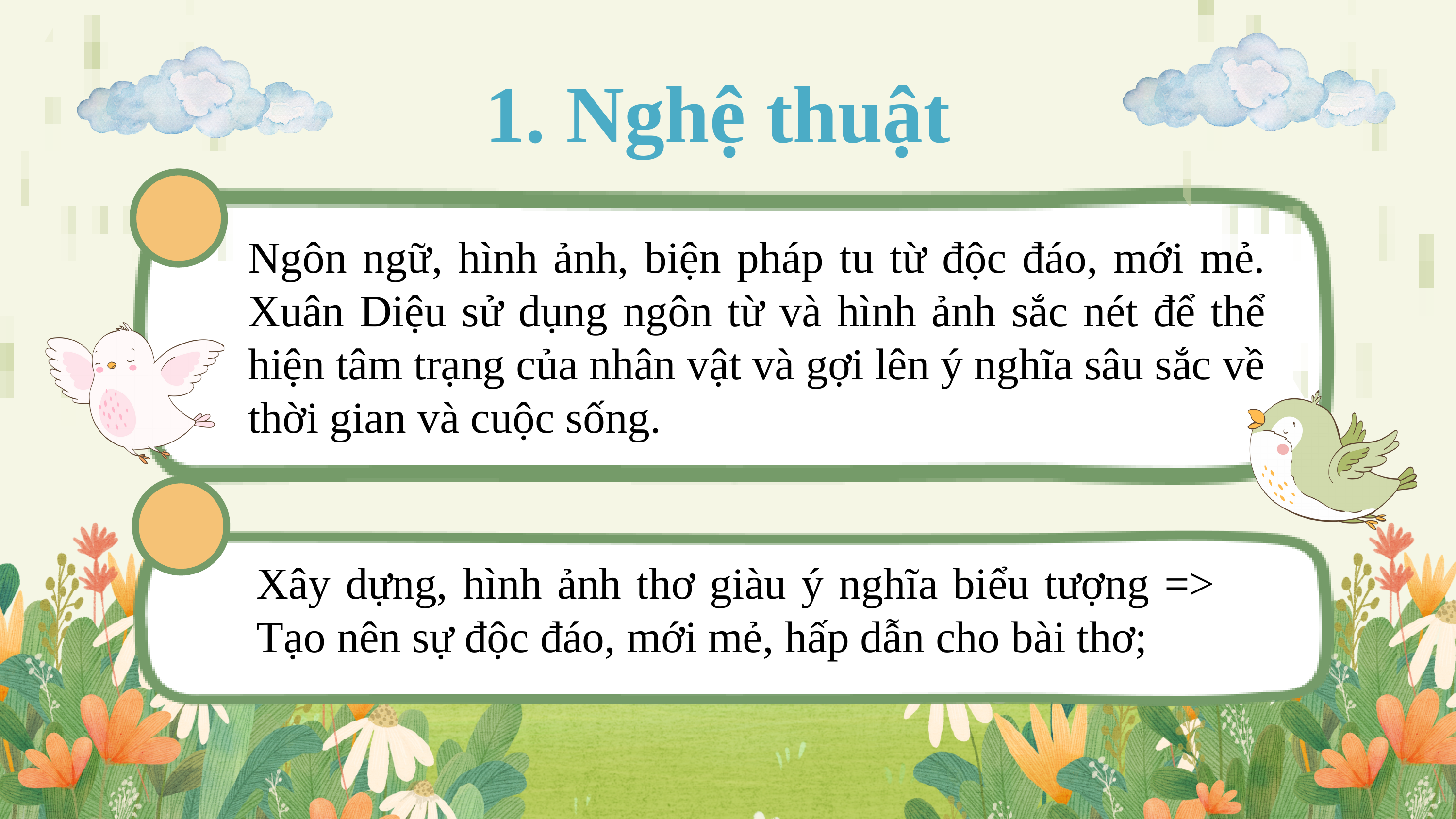

1. Nghệ thuật

Ngôn ngữ, hình ảnh, biện pháp tu từ độc đáo, mới mẻ. Xuân Diệu sử dụng ngôn từ và hình ảnh sắc nét để thể hiện tâm trạng của nhân vật và gợi lên ý nghĩa sâu sắc về thời gian và cuộc sống.

Xây dựng, hình ảnh thơ giàu ý nghĩa biểu tượng => Tạo nên sự độc đáo, mới mẻ, hấp dẫn cho bài thơ;